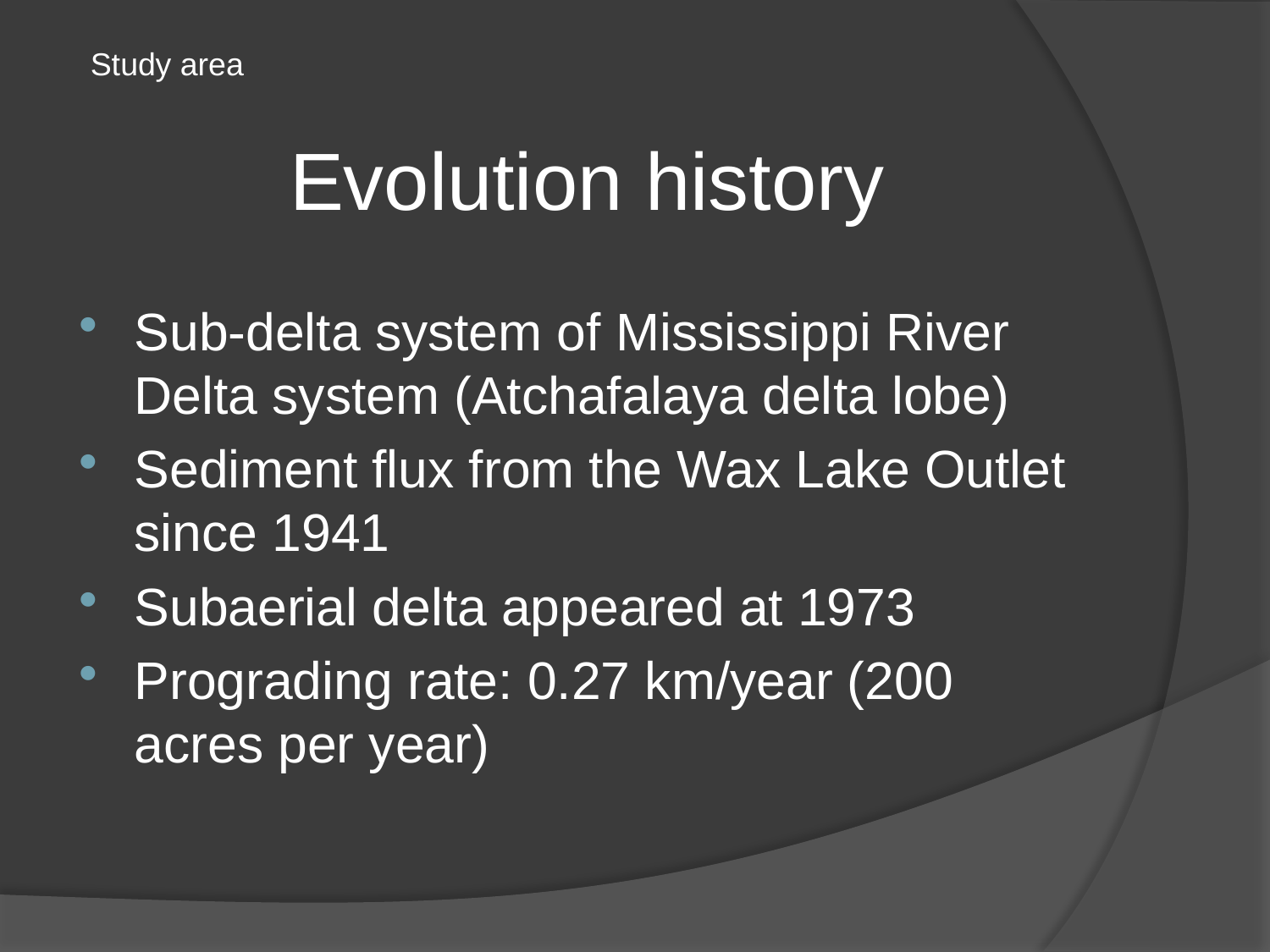

Study area
# Evolution history
Sub-delta system of Mississippi River Delta system (Atchafalaya delta lobe)
Sediment flux from the Wax Lake Outlet since 1941
Subaerial delta appeared at 1973
Prograding rate: 0.27 km/year (200 acres per year)